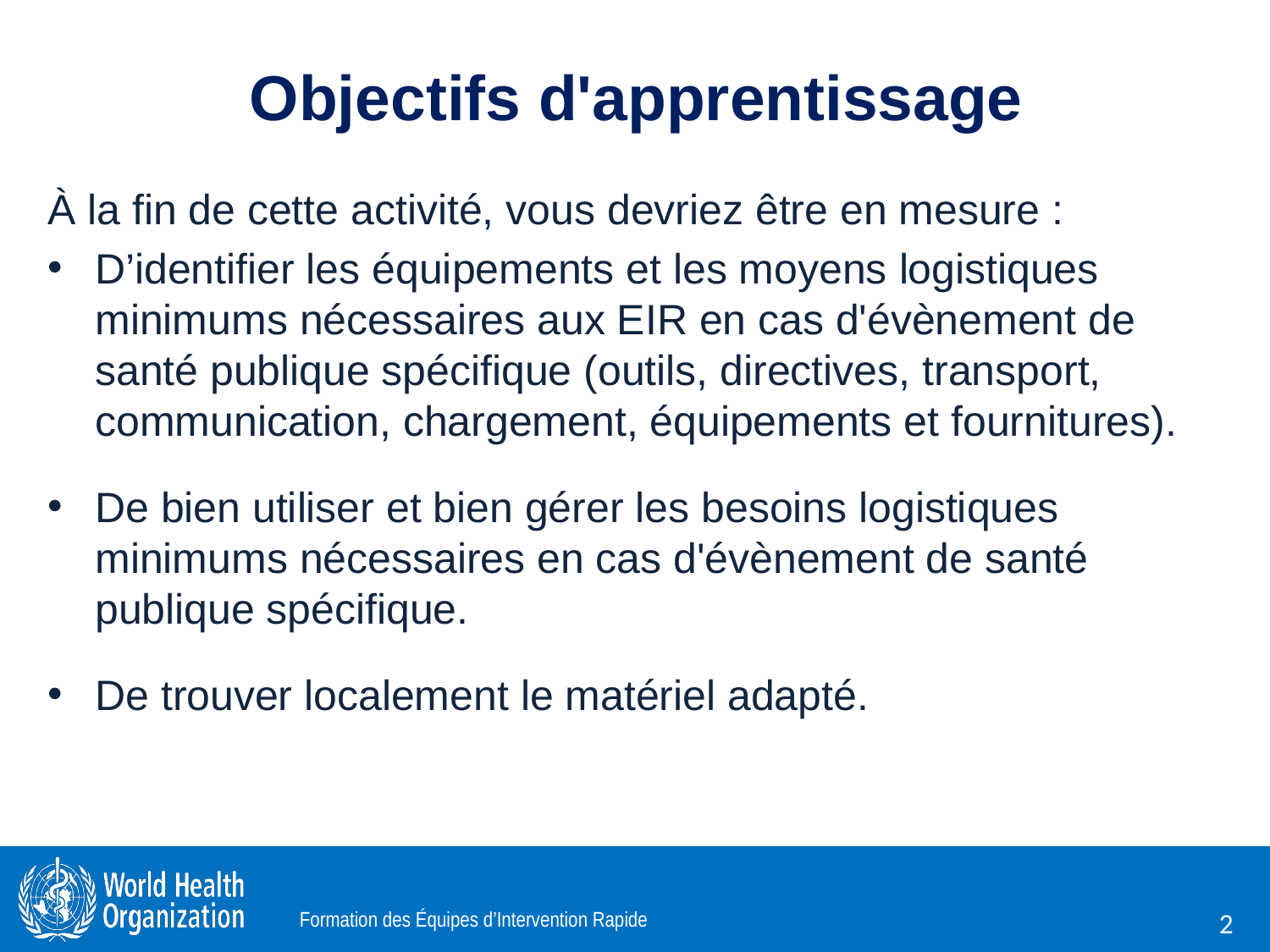

# Objectifs d'apprentissage
À la fin de cette activité, vous devriez être en mesure :
D’identifier les équipements et les moyens logistiques minimums nécessaires aux EIR en cas d'évènement de santé publique spécifique (outils, directives, transport, communication, chargement, équipements et fournitures).

De bien utiliser et bien gérer les besoins logistiques minimums nécessaires en cas d'évènement de santé publique spécifique.

De trouver localement le matériel adapté.